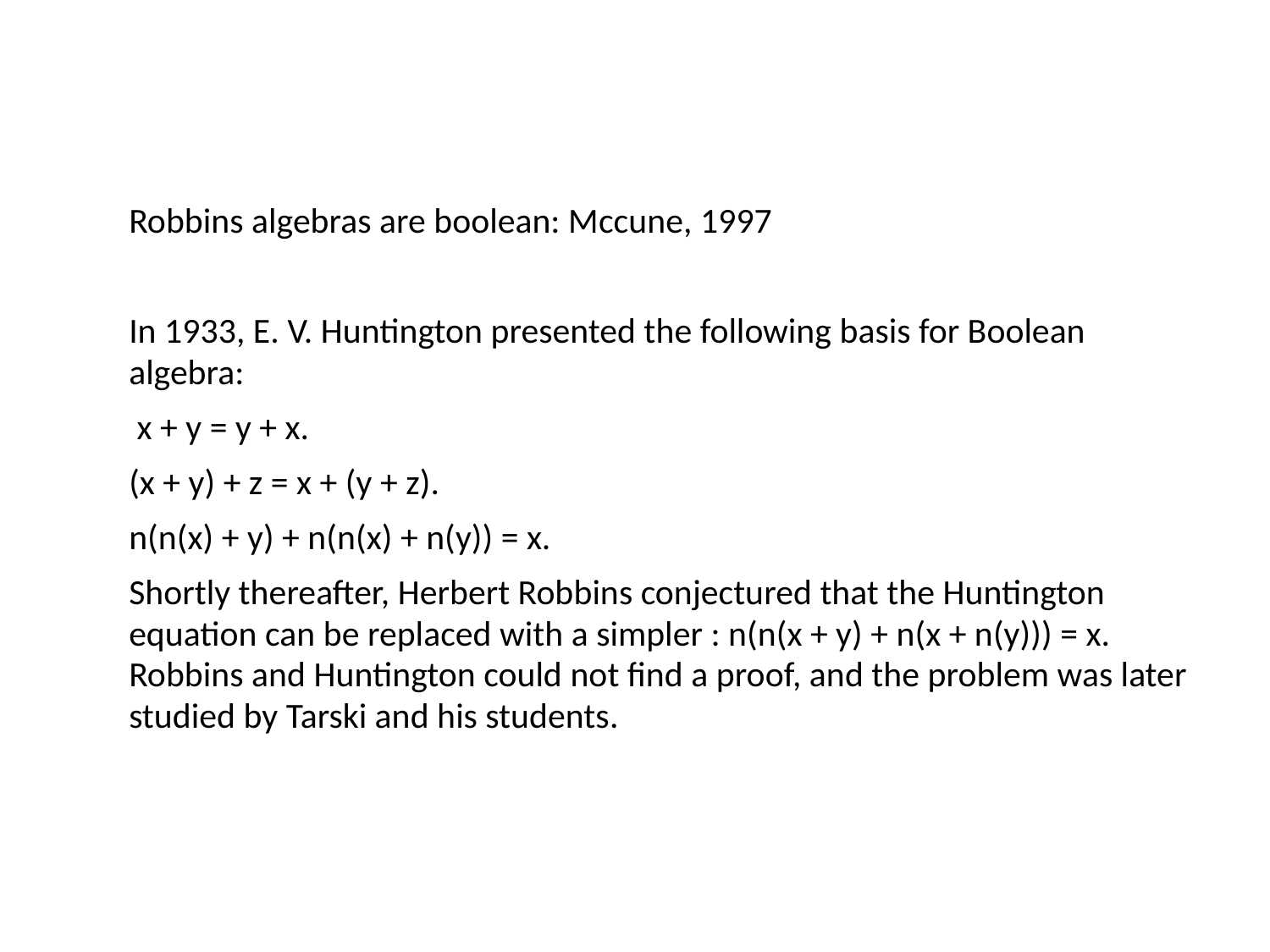

#

Robbins algebras are boolean: Mccune, 1997

In 1933, E. V. Huntington presented the following basis for Boolean algebra:
 x + y = y + x.
(x + y) + z = x + (y + z).
n(n(x) + y) + n(n(x) + n(y)) = x.
Shortly thereafter, Herbert Robbins conjectured that the Huntington equation can be replaced with a simpler : n(n(x + y) + n(x + n(y))) = x. Robbins and Huntington could not find a proof, and the problem was later studied by Tarski and his students.